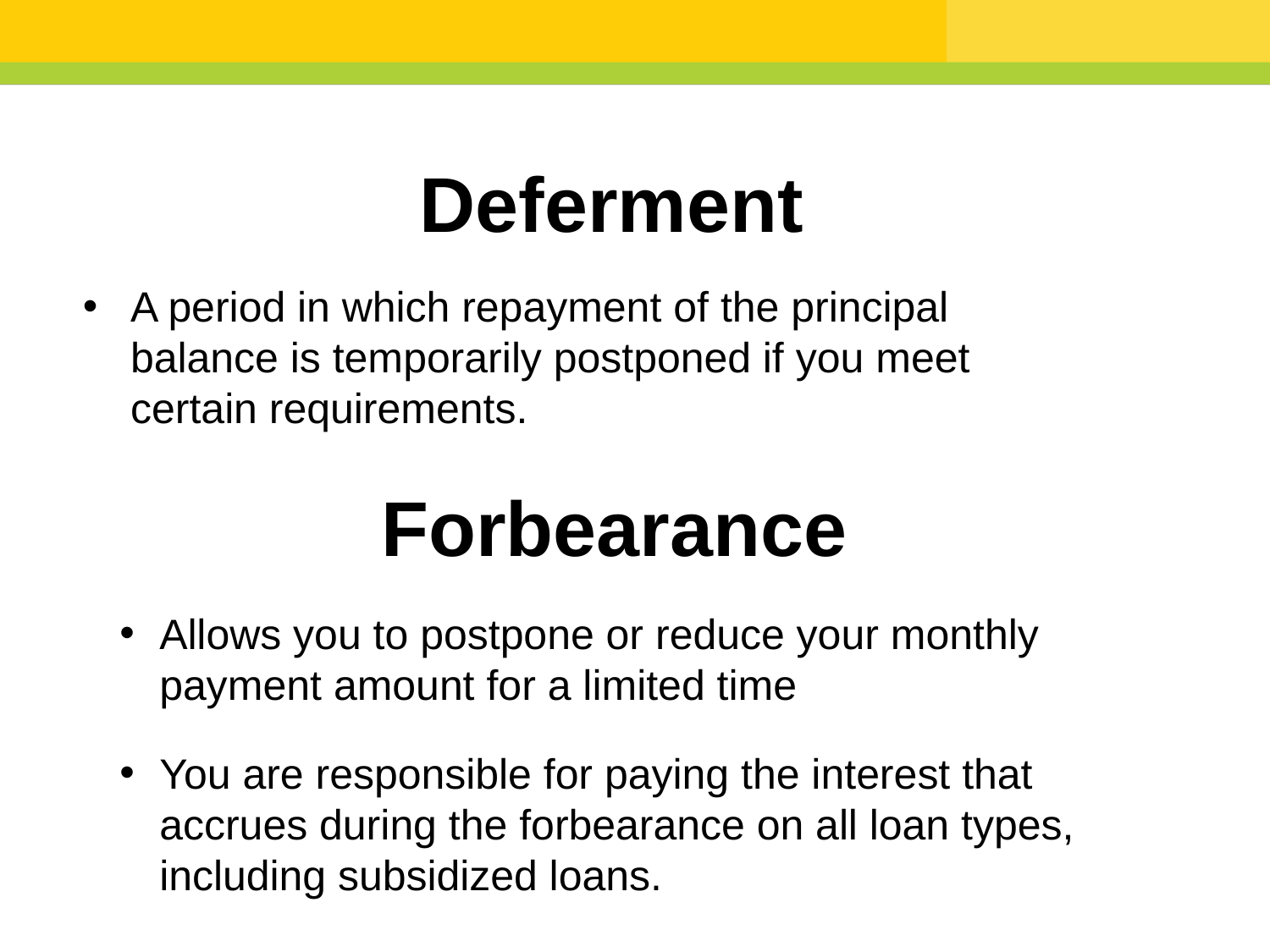

Deferment
A period in which repayment of the principal balance is temporarily postponed if you meet certain requirements.
Forbearance
Allows you to postpone or reduce your monthly payment amount for a limited time

You are responsible for paying the interest that accrues during the forbearance on all loan types, including subsidized loans.